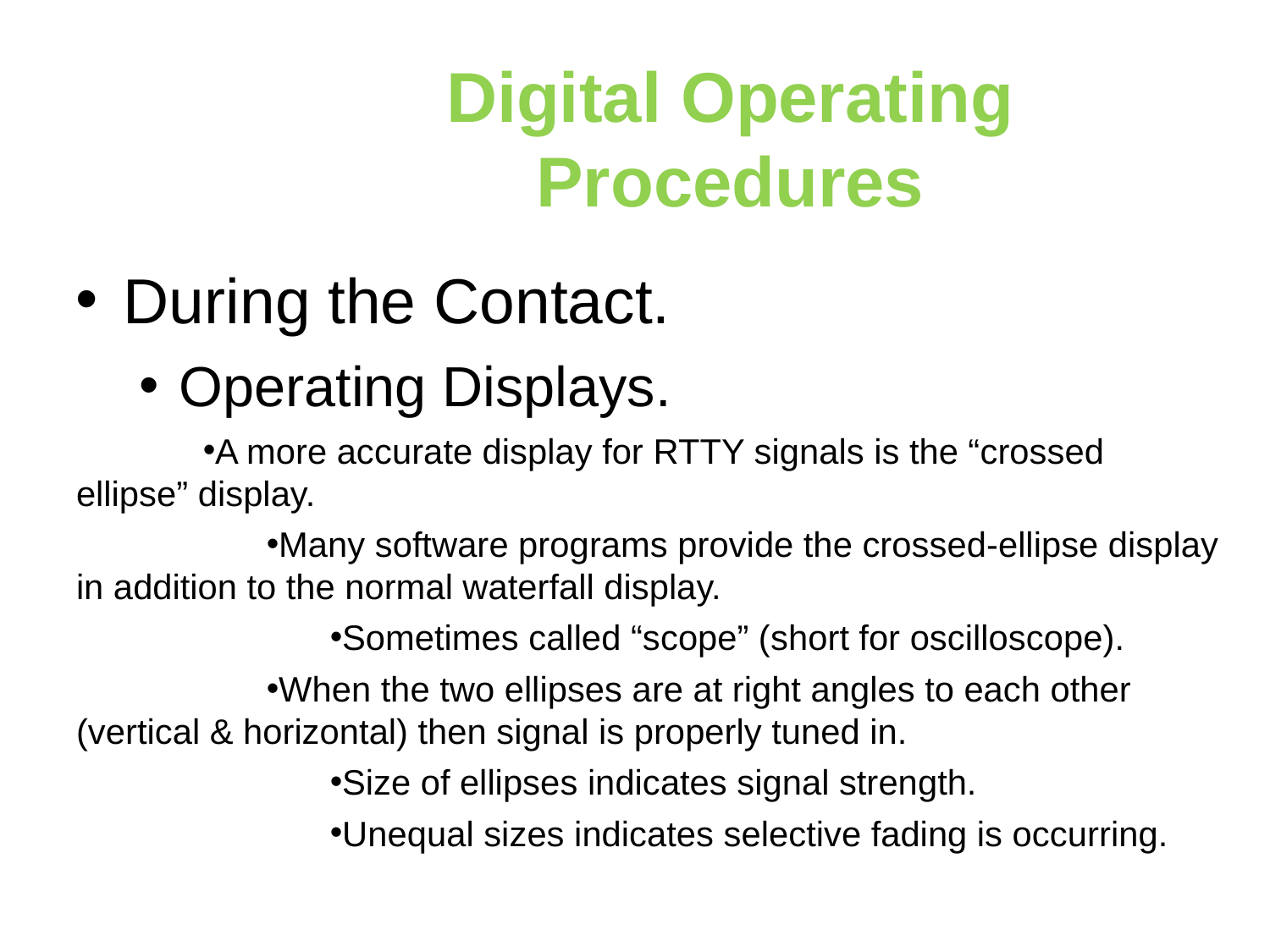

Digital Operating Procedures
During the Contact.
Operating Displays.
A more accurate display for RTTY signals is the “crossed ellipse” display.
Many software programs provide the crossed-ellipse display in addition to the normal waterfall display.
Sometimes called “scope” (short for oscilloscope).
When the two ellipses are at right angles to each other (vertical & horizontal) then signal is properly tuned in.
Size of ellipses indicates signal strength.
Unequal sizes indicates selective fading is occurring.